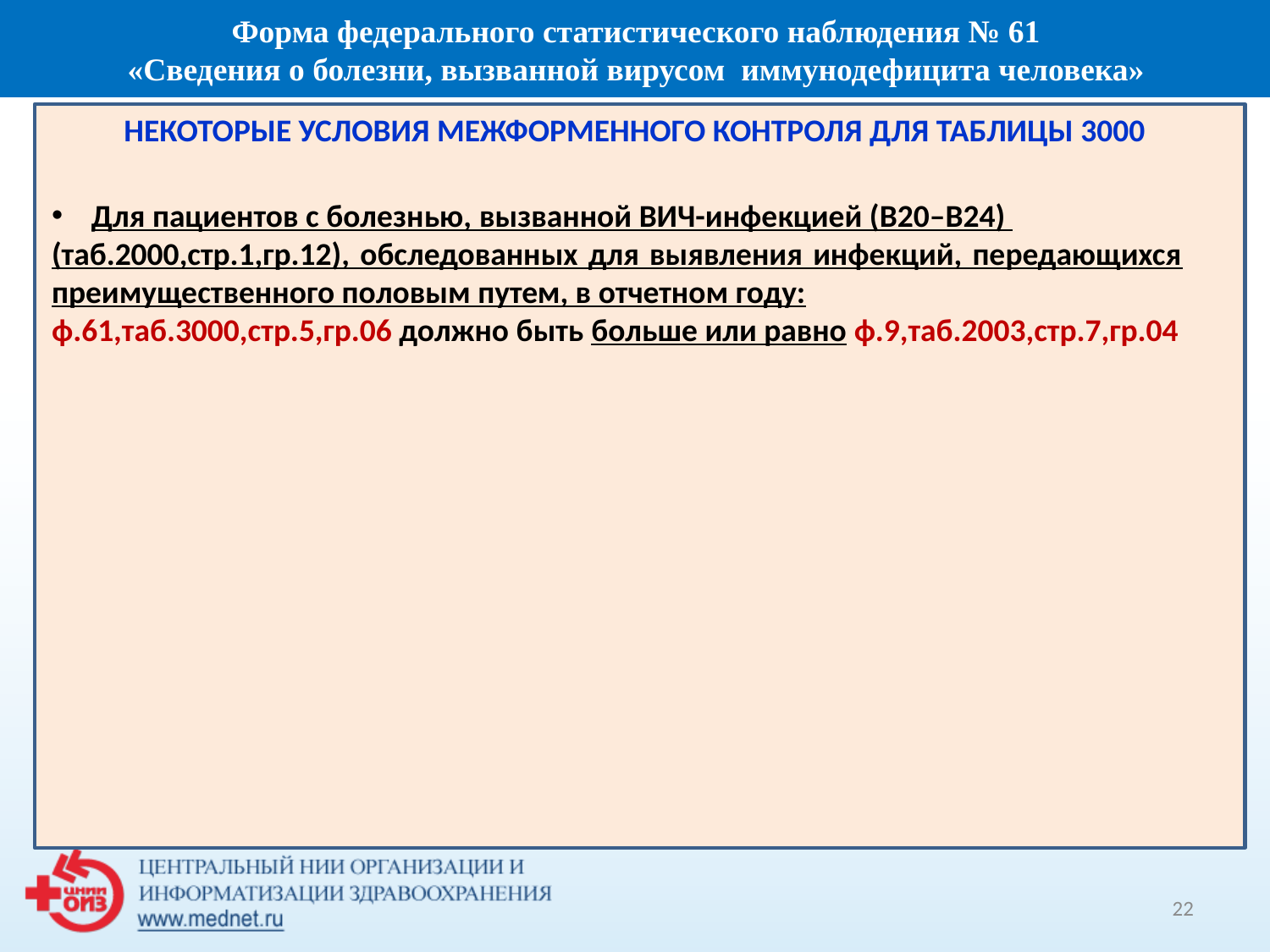

Форма федерального статистического наблюдения № 61
 «Сведения о болезни, вызванной вирусом  иммунодефицита человека»

НЕКОТОРЫЕ УСЛОВИЯ МЕЖФОРМЕННОГО КОНТРОЛЯ ДЛЯ ТАБЛИЦЫ 3000
Для пациентов с болезнью, вызванной ВИЧ-инфекцией (В20–В24)
(таб.2000,стр.1,гр.12), обследованных для выявления инфекций, передающихся преимущественного половым путем, в отчетном году:
ф.61,таб.3000,стр.5,гр.06 должно быть больше или равно ф.9,таб.2003,стр.7,гр.04
22